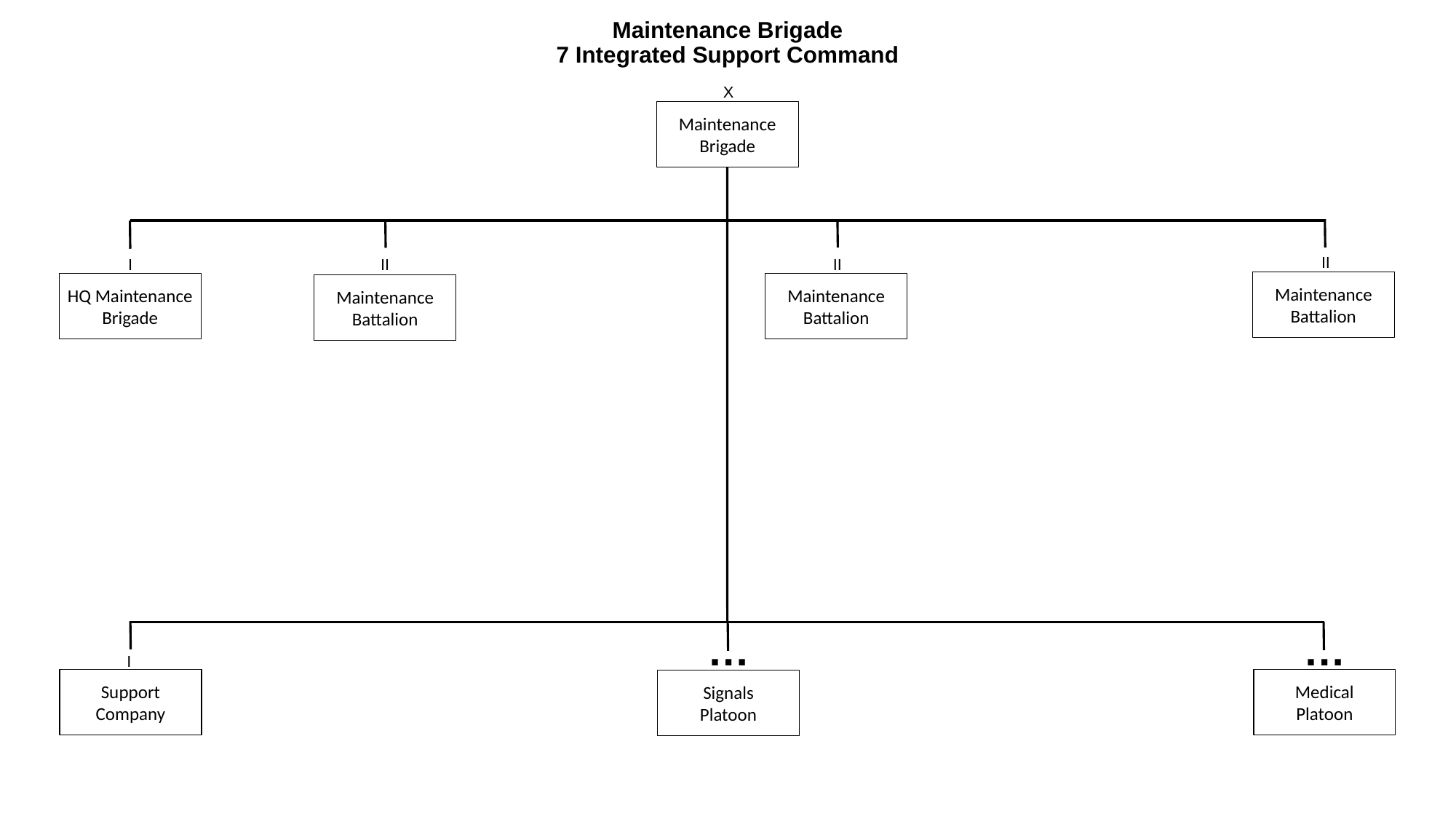

# Maintenance Brigade 7 Integrated Support Command
X
Maintenance
Brigade
II
I
II
II
Maintenance
Battalion
HQ Maintenance
Brigade
Maintenance
Battalion
Maintenance
Battalion
…
…
I
Support
Company
Medical
Platoon
Signals
Platoon